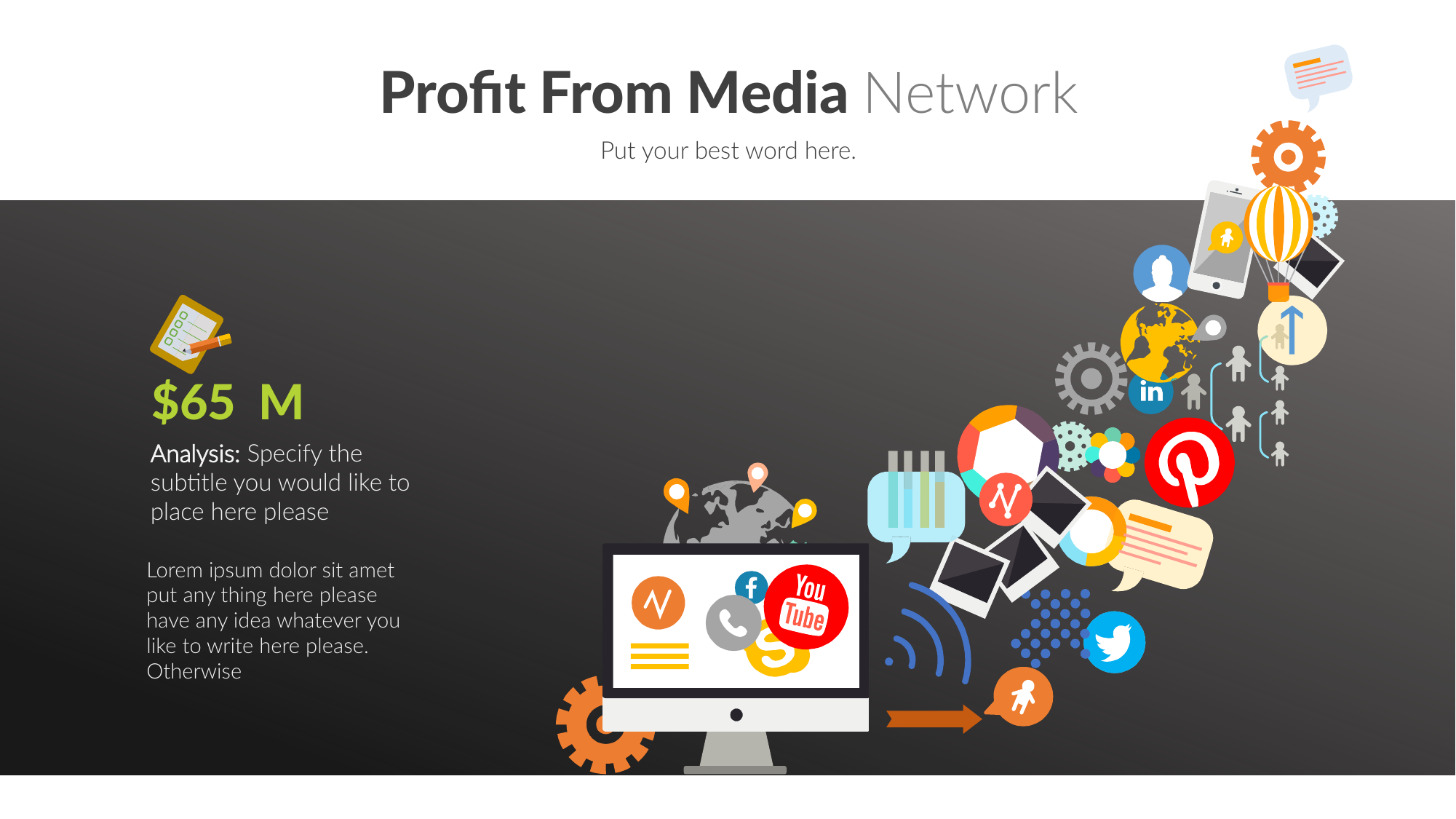

Profit From Media Network
Put your best word here.

$65  M
Analysis: Specify the subtitle you would like to place here please
Lorem ipsum dolor sit amet put any thing here please have any idea whatever you like to write here please. Otherwise